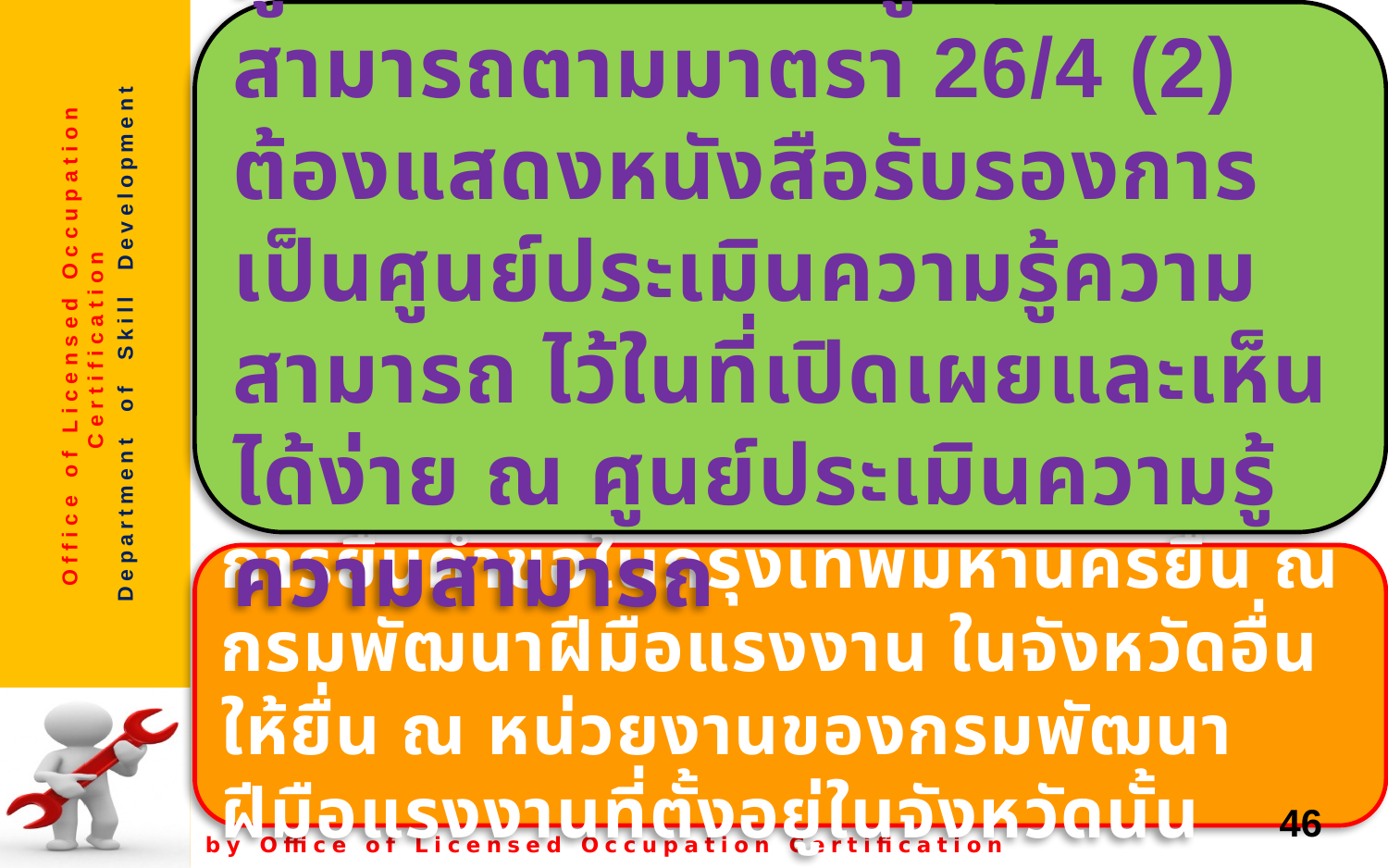

ศูนย์ประเมินความรู้ความสามารถตามมาตรา 26/4 (2) ต้องแสดงหนังสือรับรองการเป็นศูนย์ประเมินความรู้ความสามารถ ไว้ในที่เปิดเผยและเห็นได้ง่าย ณ ศูนย์ประเมินความรู้ความสามารถ
การยื่นคำขอในกรุงเทพมหานครยื่น ณ กรมพัฒนาฝีมือแรงงาน ในจังหวัดอื่นให้ยื่น ณ หน่วยงานของกรมพัฒนาฝีมือแรงงานที่ตั้งอยู่ในจังหวัดนั้น
46